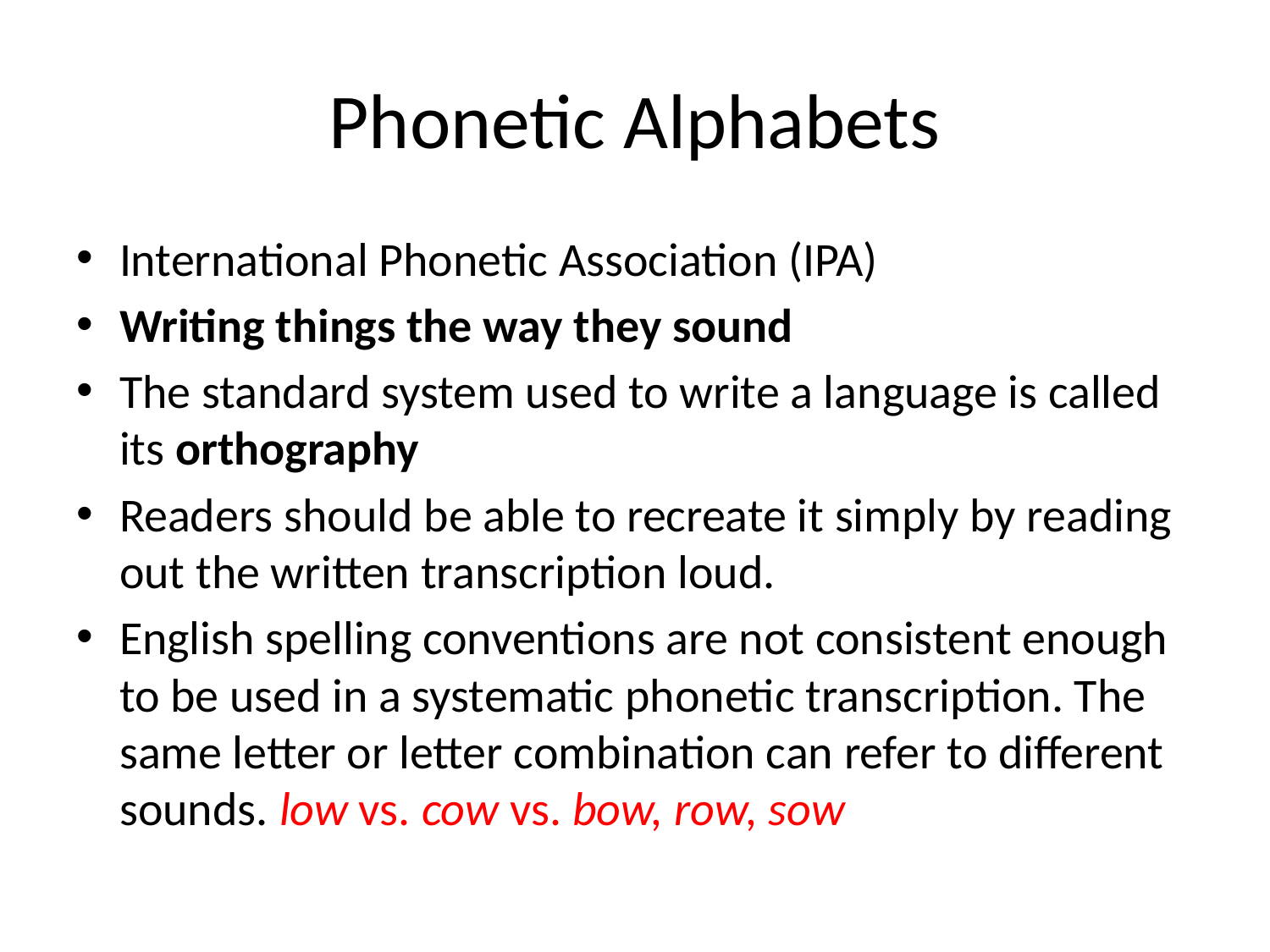

# Phonetic Alphabets
International Phonetic Association (IPA)
Writing things the way they sound
The standard system used to write a language is called its orthography
Readers should be able to recreate it simply by reading out the written transcription loud.
English spelling conventions are not consistent enough to be used in a systematic phonetic transcription. The same letter or letter combination can refer to different sounds. low vs. cow vs. bow, row, sow